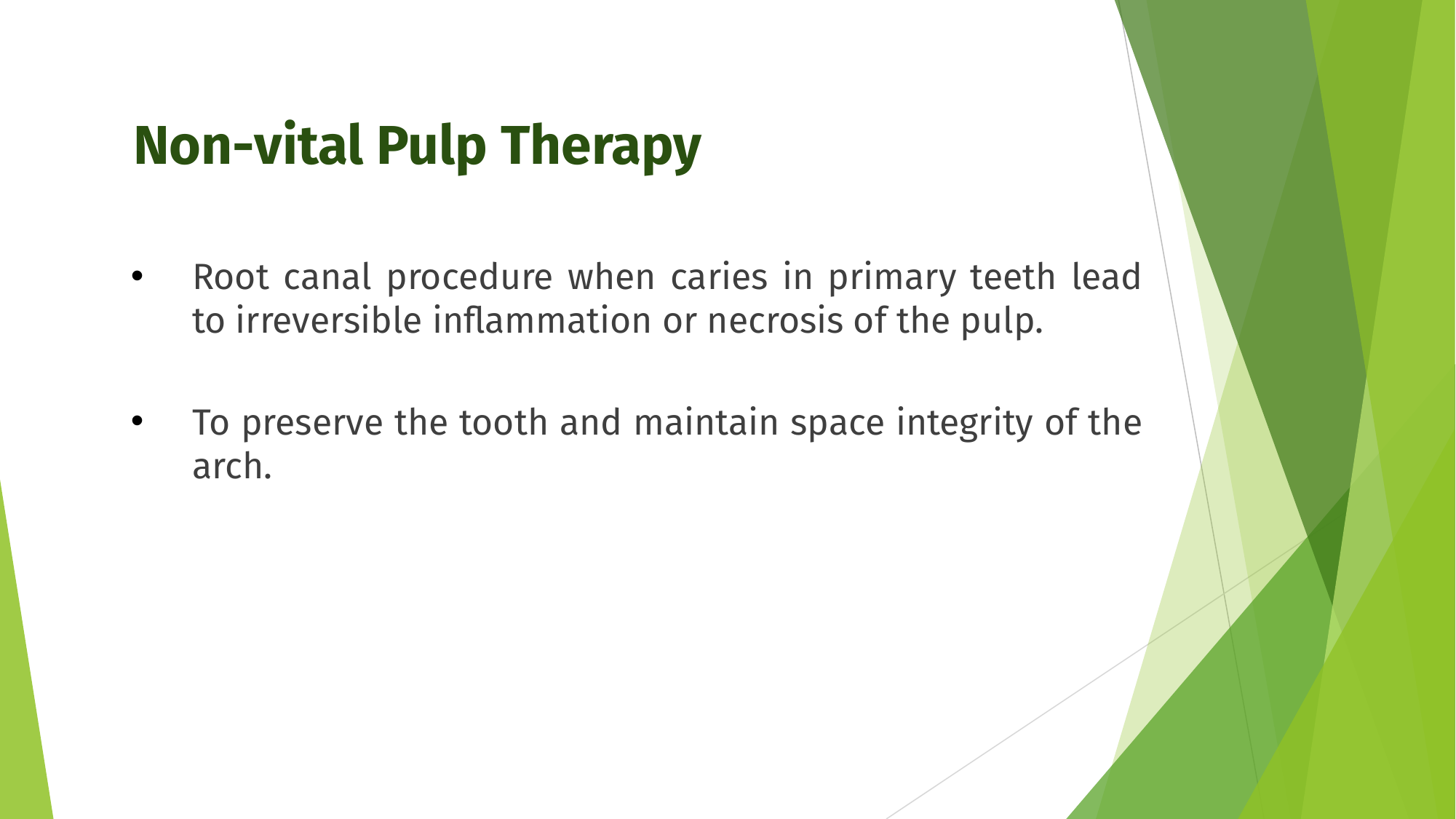

# Non-vital Pulp Therapy

Root canal procedure when caries in primary teeth lead to irreversible inflammation or necrosis of the pulp.

To preserve the tooth and maintain space integrity of the arch.